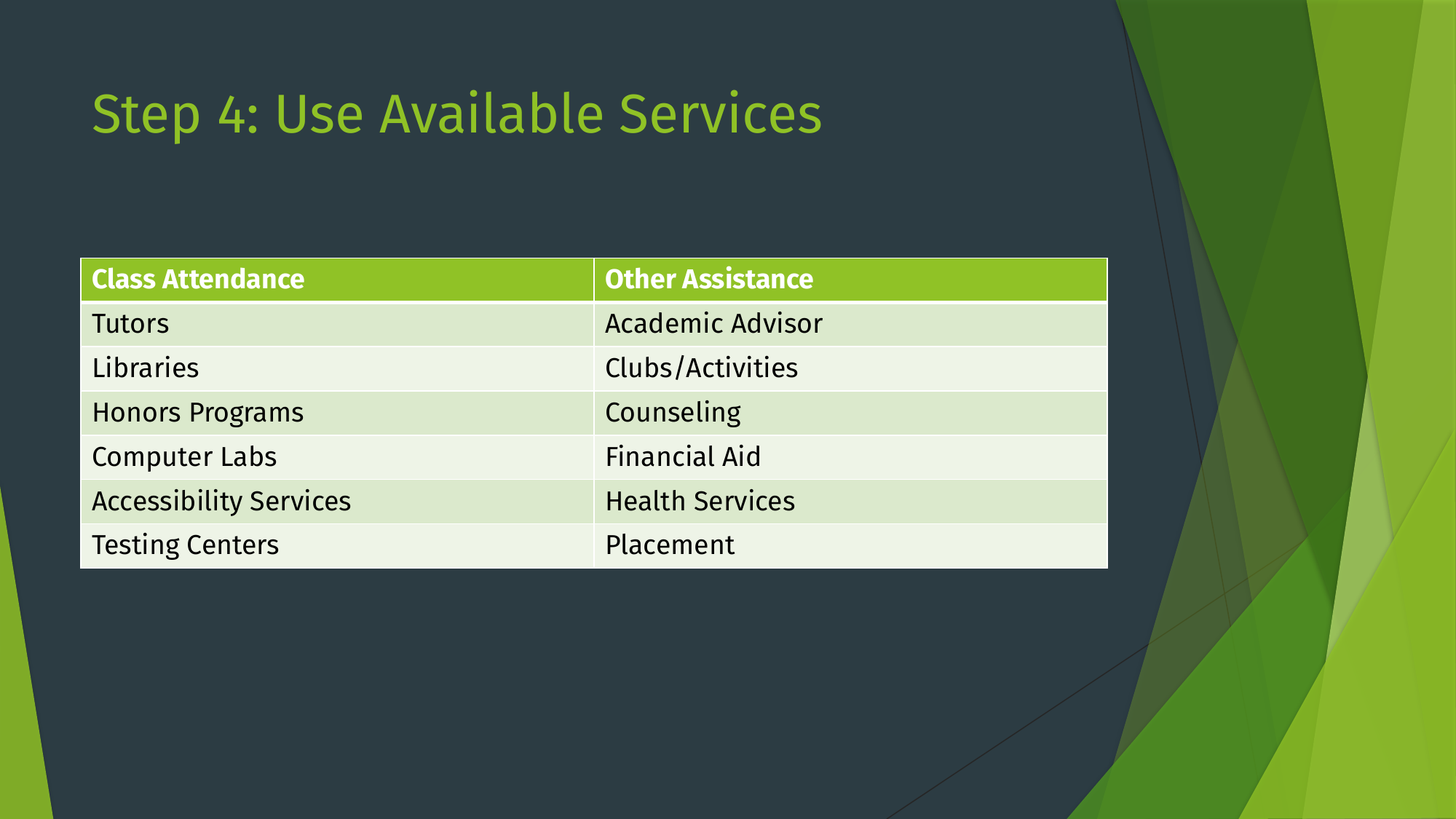

# Step 4: Use Available Services
| Class Attendance | Other Assistance |
| --- | --- |
| Tutors | Academic Advisor |
| Libraries | Clubs/Activities |
| Honors Programs | Counseling |
| Computer Labs | Financial Aid |
| Accessibility Services | Health Services |
| Testing Centers | Placement |